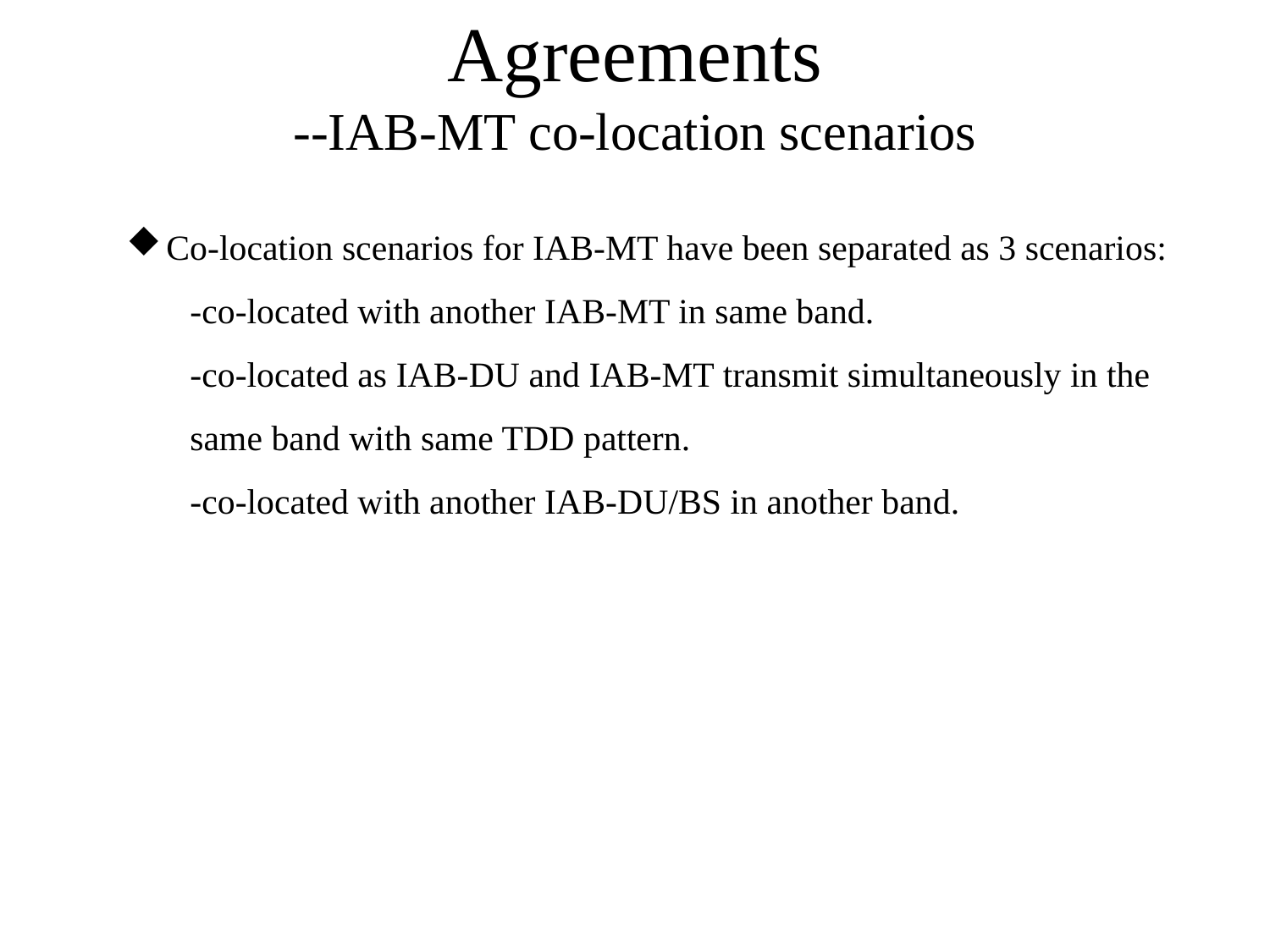

# Agreements --IAB-MT co-location scenarios
Co-location scenarios for IAB-MT have been separated as 3 scenarios:
-co-located with another IAB-MT in same band.
-co-located as IAB-DU and IAB-MT transmit simultaneously in the same band with same TDD pattern.
-co-located with another IAB-DU/BS in another band.